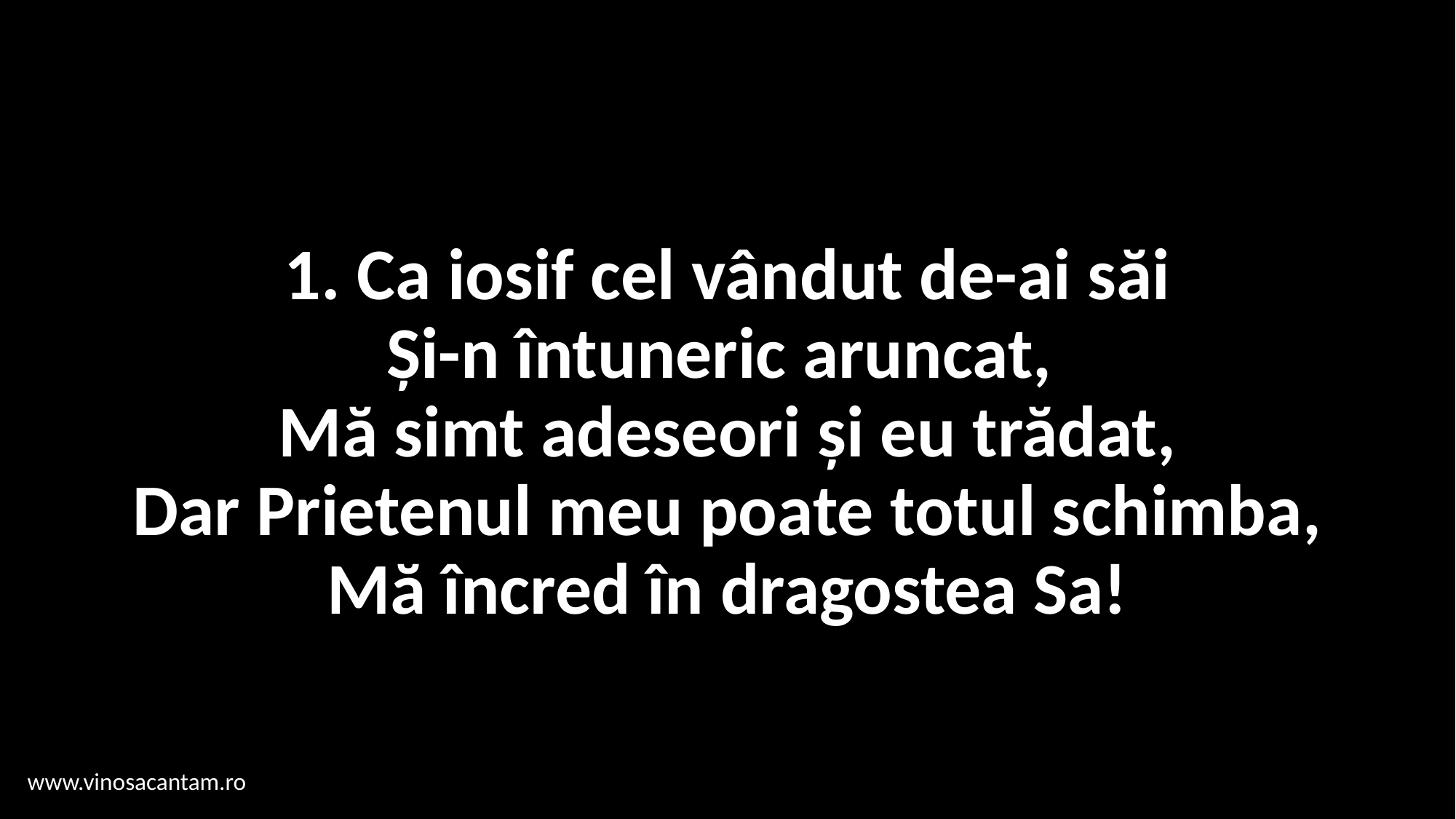

# 1. Ca iosif cel vândut de-ai săi Și-n întuneric aruncat, Mă simt adeseori și eu trădat, Dar Prietenul meu poate totul schimba, Mă încred în dragostea Sa!
www.vinosacantam.ro